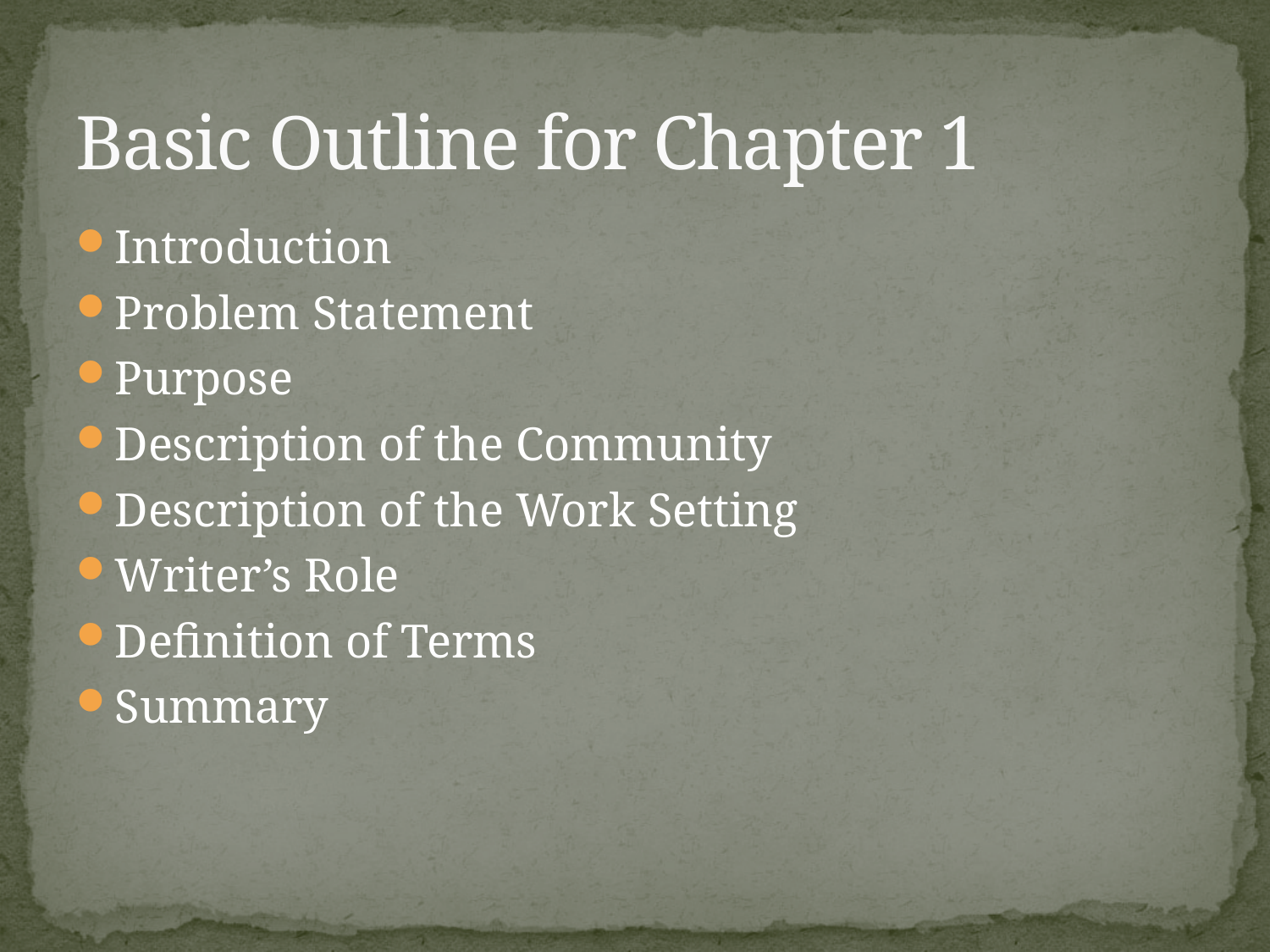

# Basic Outline for Chapter 1
Introduction
Problem Statement
Purpose
Description of the Community
Description of the Work Setting
Writer’s Role
Definition of Terms
Summary